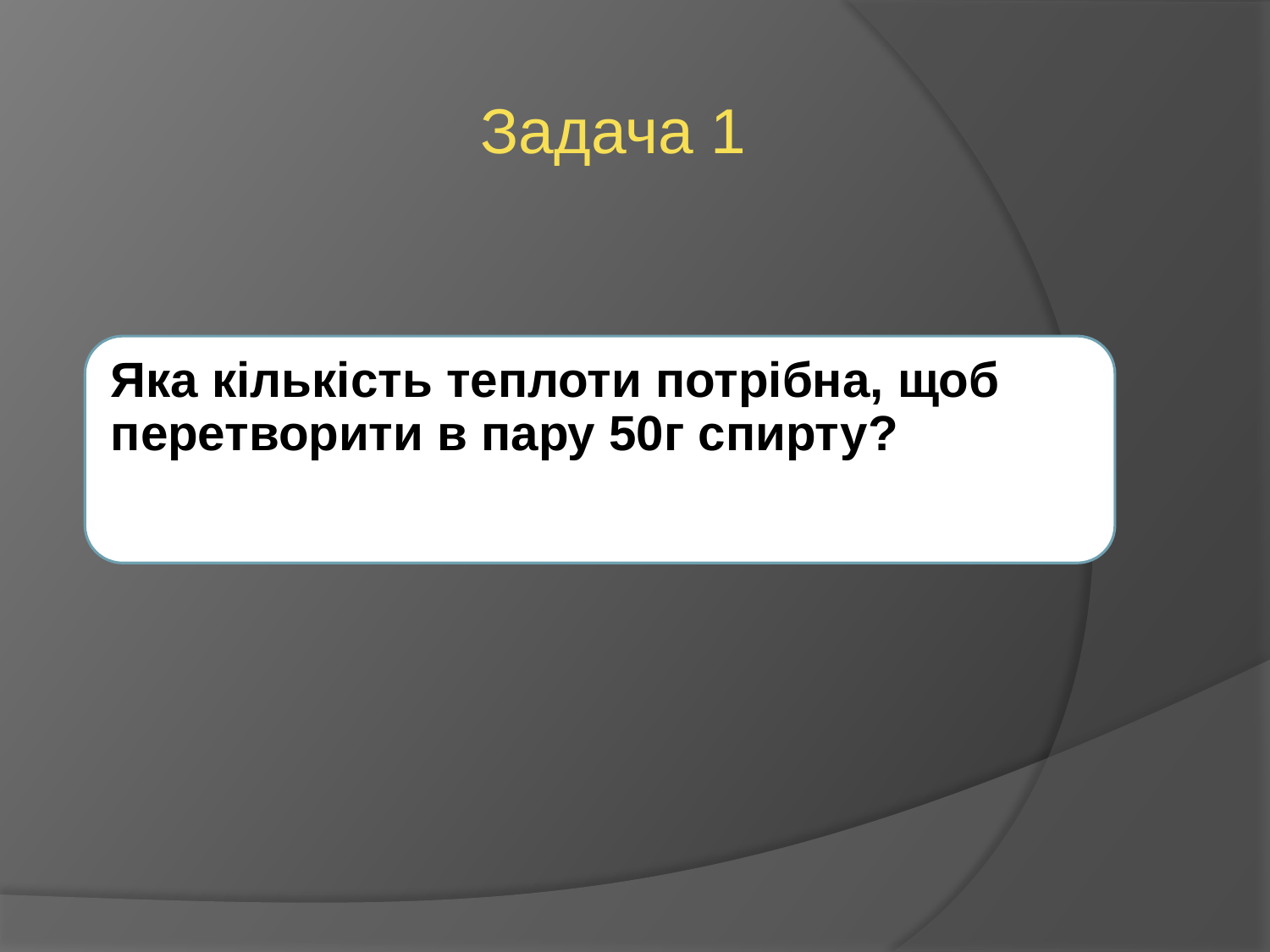

Задача 1
Яка кількість теплоти потрібна, щоб перетворити в пару 50г спирту?